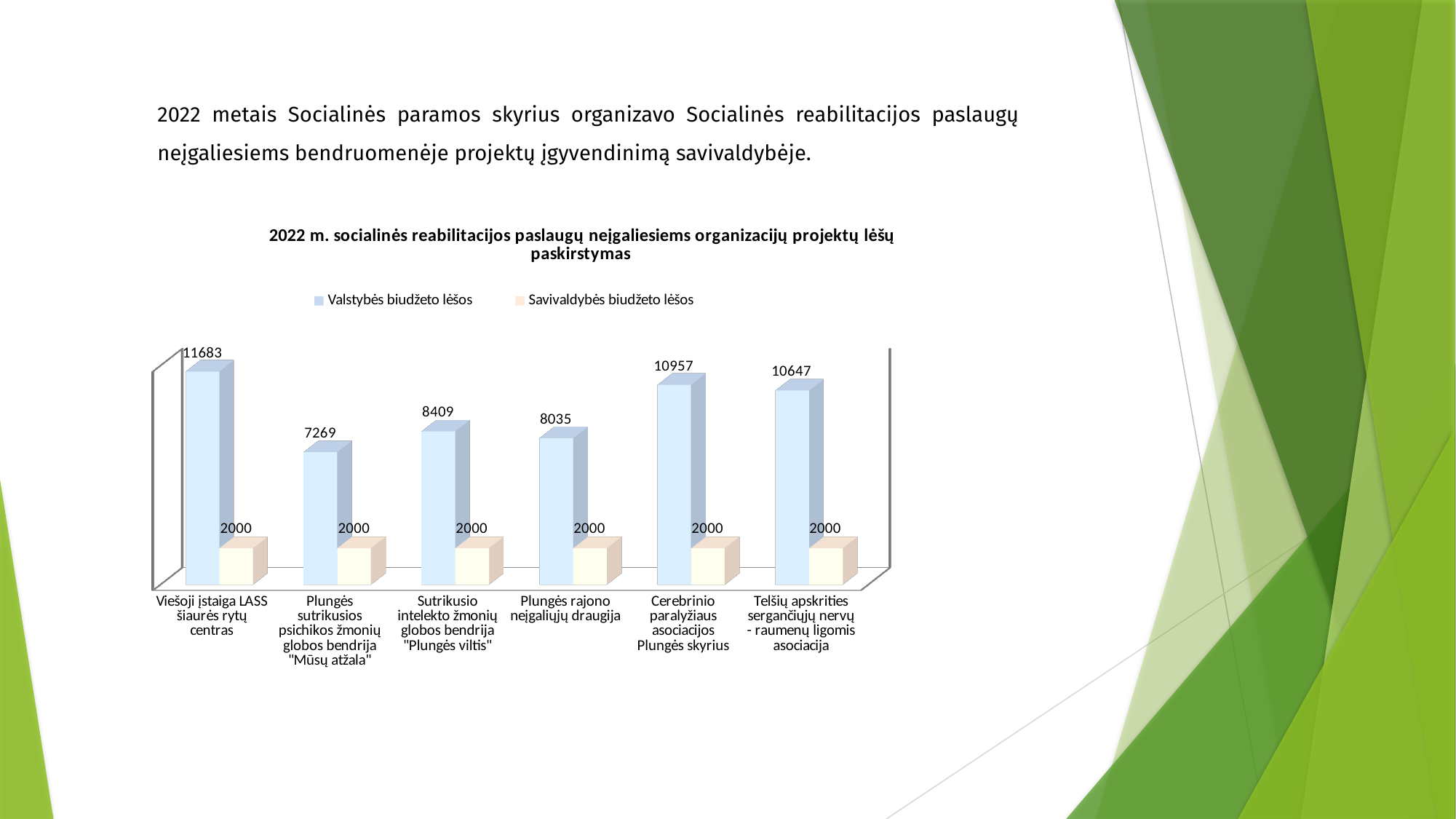

# 2022 metais Socialinės paramos skyrius organizavo Socialinės reabilitacijos paslaugų neįgaliesiems bendruomenėje projektų įgyvendinimą savivaldybėje.

[unsupported chart]